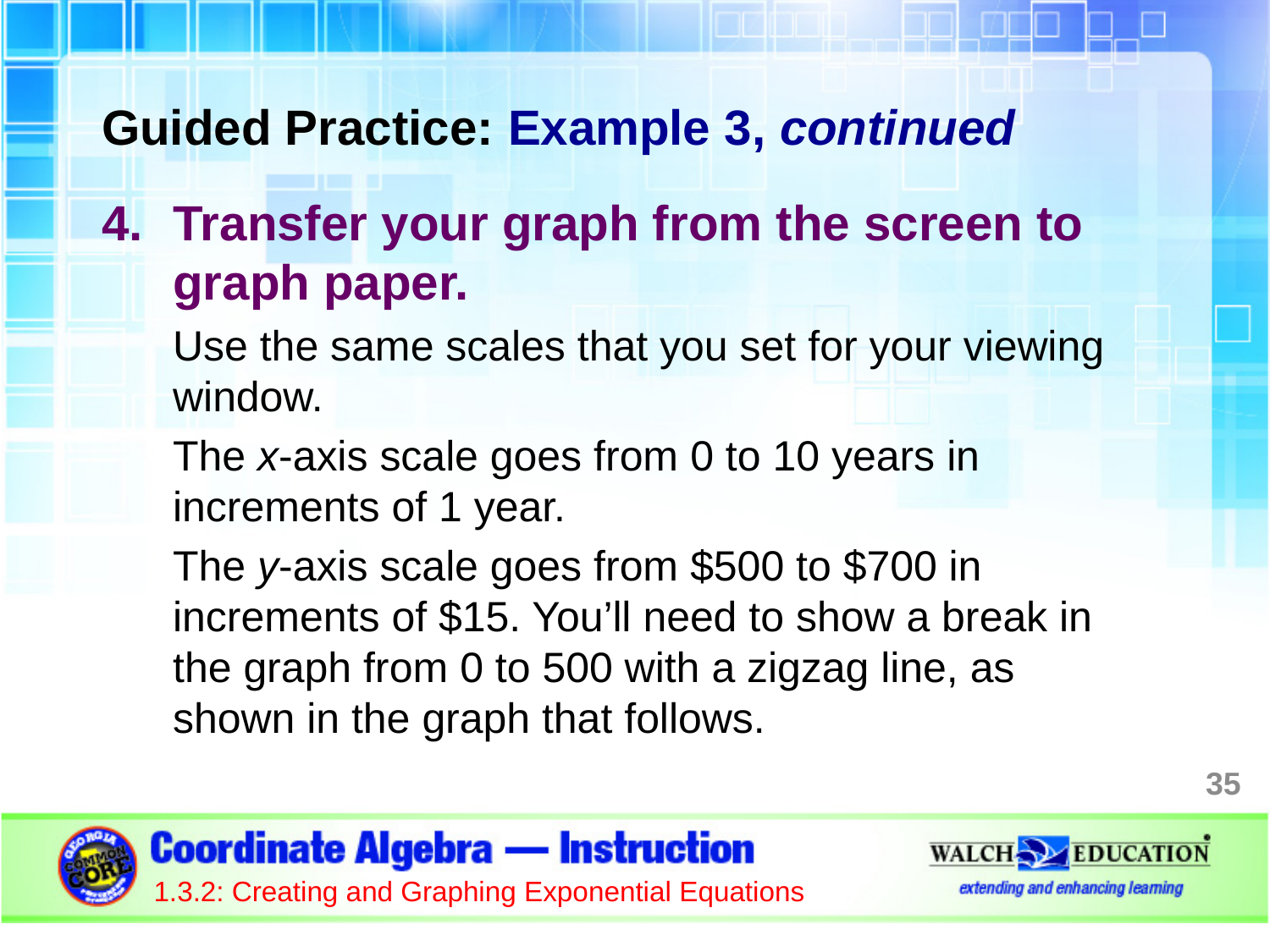

Guided Practice: Example 3, continued

Transfer your graph from the screen to graph paper.
Use the same scales that you set for your viewing window.
The x-axis scale goes from 0 to 10 years in increments of 1 year.
The y-axis scale goes from $500 to $700 in increments of $15. You’ll need to show a break in the graph from 0 to 500 with a zigzag line, as shown in the graph that follows.
35
1.3.2: Creating and Graphing Exponential Equations